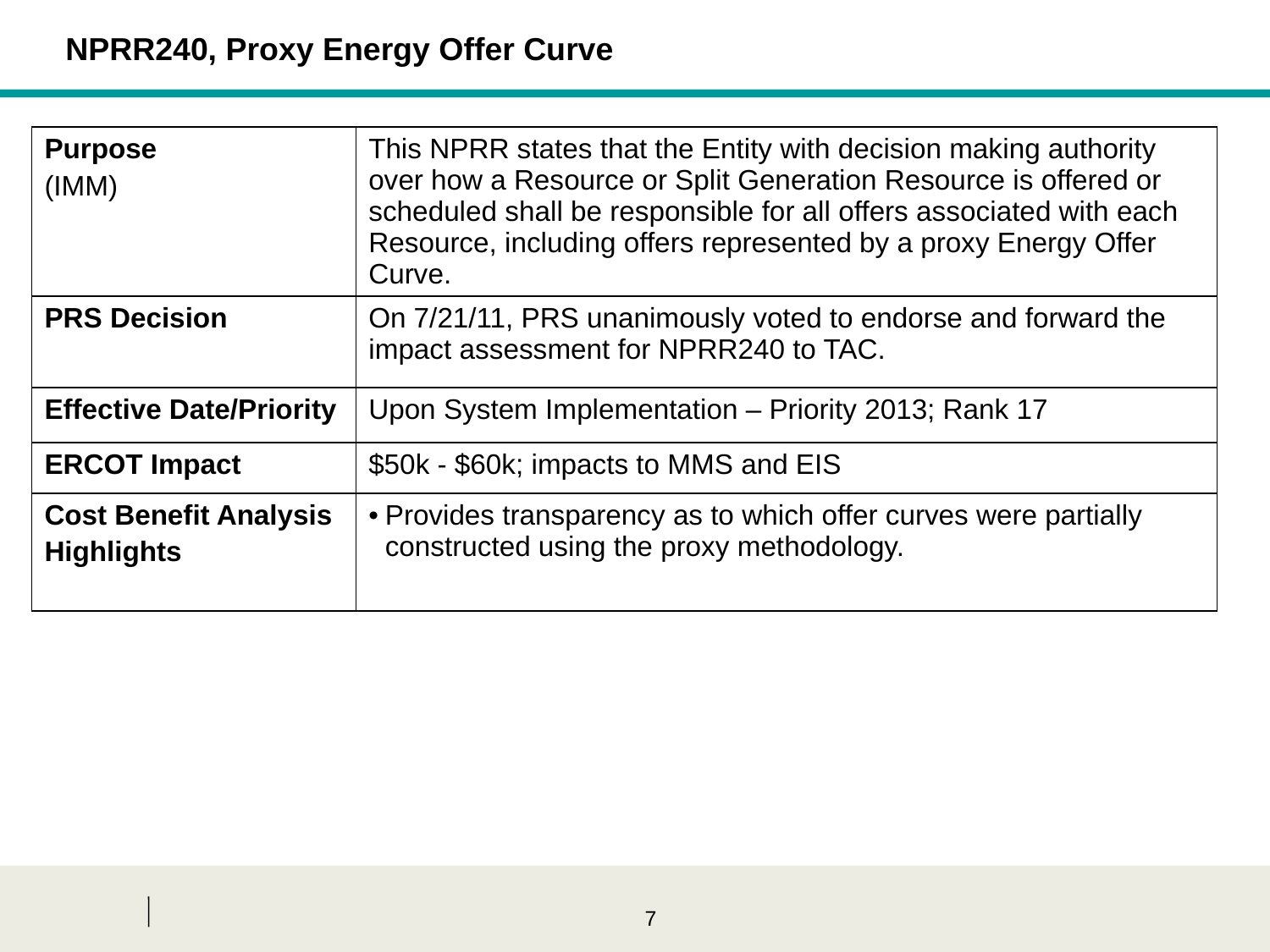

NPRR240, Proxy Energy Offer Curve
| Purpose (IMM) | This NPRR states that the Entity with decision making authority over how a Resource or Split Generation Resource is offered or scheduled shall be responsible for all offers associated with each Resource, including offers represented by a proxy Energy Offer Curve. |
| --- | --- |
| PRS Decision | On 7/21/11, PRS unanimously voted to endorse and forward the impact assessment for NPRR240 to TAC. |
| Effective Date/Priority | Upon System Implementation – Priority 2013; Rank 17 |
| ERCOT Impact | $50k - $60k; impacts to MMS and EIS |
| Cost Benefit Analysis Highlights | Provides transparency as to which offer curves were partially constructed using the proxy methodology. |